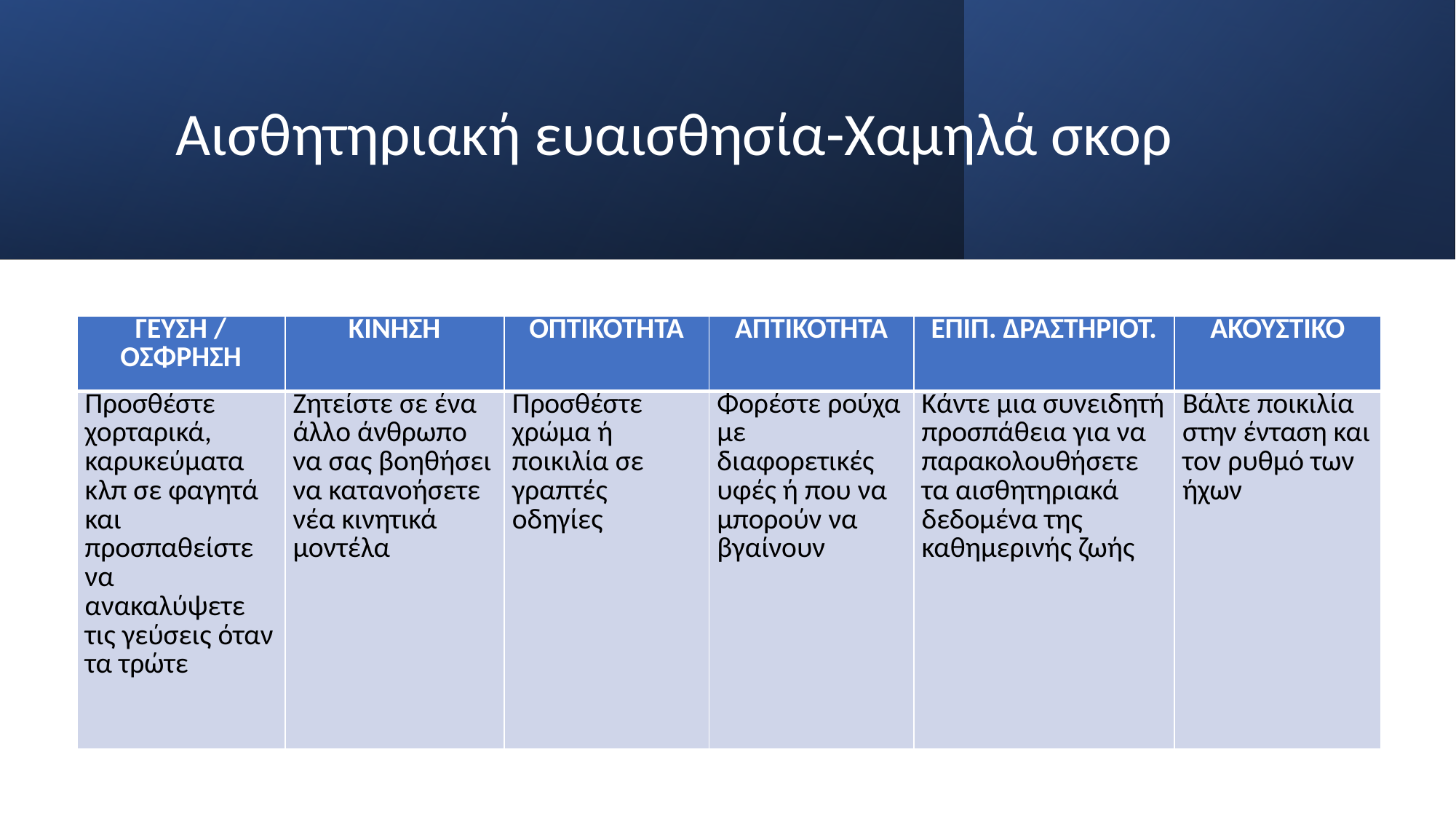

# Αισθητηριακή ευαισθησία-Χαμηλά σκορ
| ΓΕΥΣΗ / ΟΣΦΡΗΣΗ | ΚΙΝΗΣΗ | ΟΠΤΙΚΟΤΗΤΑ | ΑΠΤΙΚΟΤΗΤΑ | ΕΠΙΠ. ΔΡΑΣΤΗΡΙΟΤ. | ΑΚΟΥΣΤΙΚΟ |
| --- | --- | --- | --- | --- | --- |
| Προσθέστε χορταρικά, καρυκεύματα κλπ σε φαγητά και προσπαθείστε να ανακαλύψετε τις γεύσεις όταν τα τρώτε | Ζητείστε σε ένα άλλο άνθρωπο να σας βοηθήσει να κατανοήσετε νέα κινητικά μοντέλα | Προσθέστε χρώμα ή ποικιλία σε γραπτές οδηγίες | Φορέστε ρούχα με διαφορετικές υφές ή που να μπορούν να βγαίνουν | Κάντε μια συνειδητή προσπάθεια για να παρακολουθήσετε τα αισθητηριακά δεδομένα της καθημερινής ζωής | Βάλτε ποικιλία στην ένταση και τον ρυθμό των ήχων |